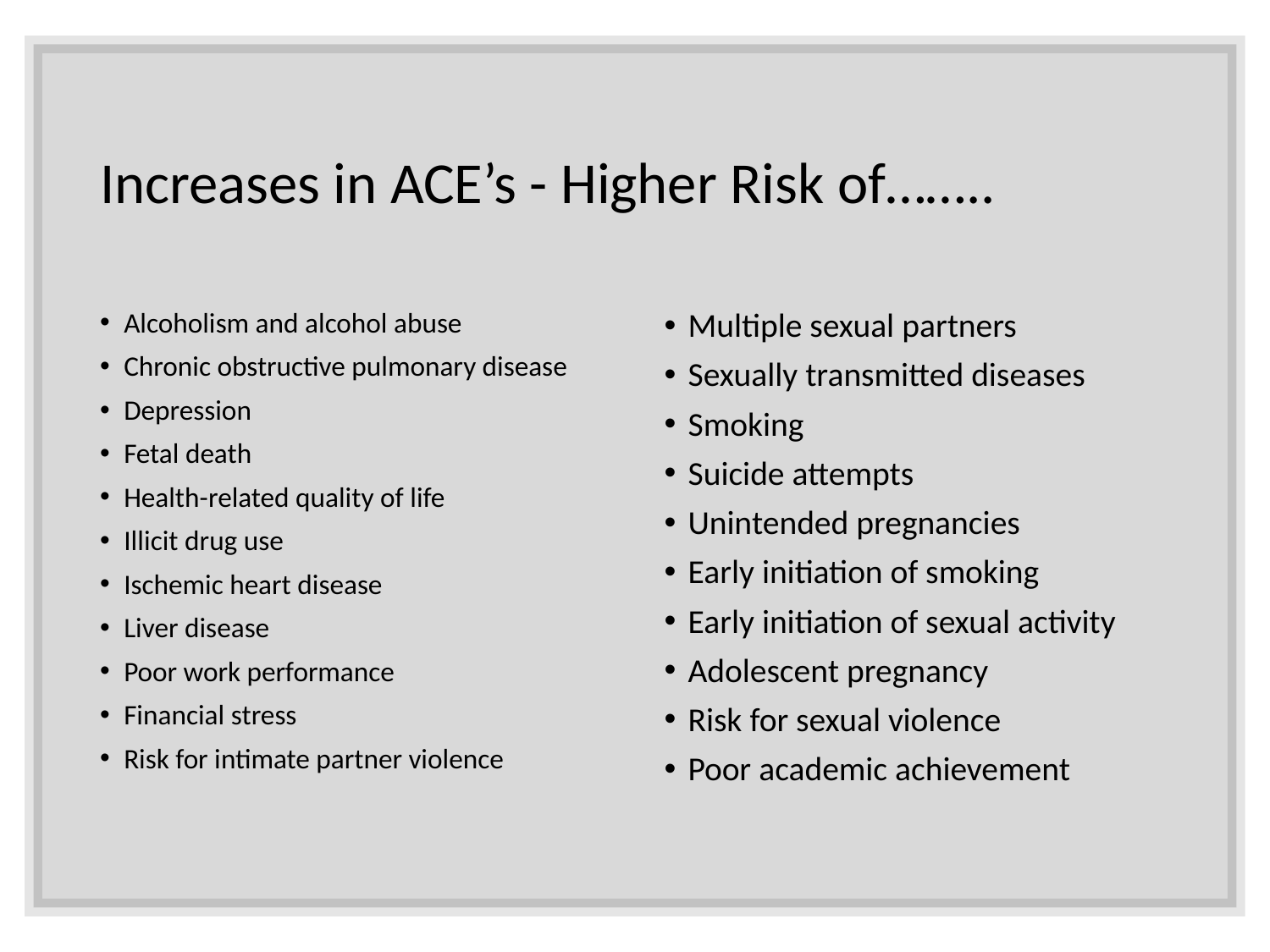

# Increases in ACE’s - Higher Risk of……..
Alcoholism and alcohol abuse
Chronic obstructive pulmonary disease
Depression
Fetal death
Health-related quality of life
Illicit drug use
Ischemic heart disease
Liver disease
Poor work performance
Financial stress
Risk for intimate partner violence
Multiple sexual partners
Sexually transmitted diseases
Smoking
Suicide attempts
Unintended pregnancies
Early initiation of smoking
Early initiation of sexual activity
Adolescent pregnancy
Risk for sexual violence
Poor academic achievement